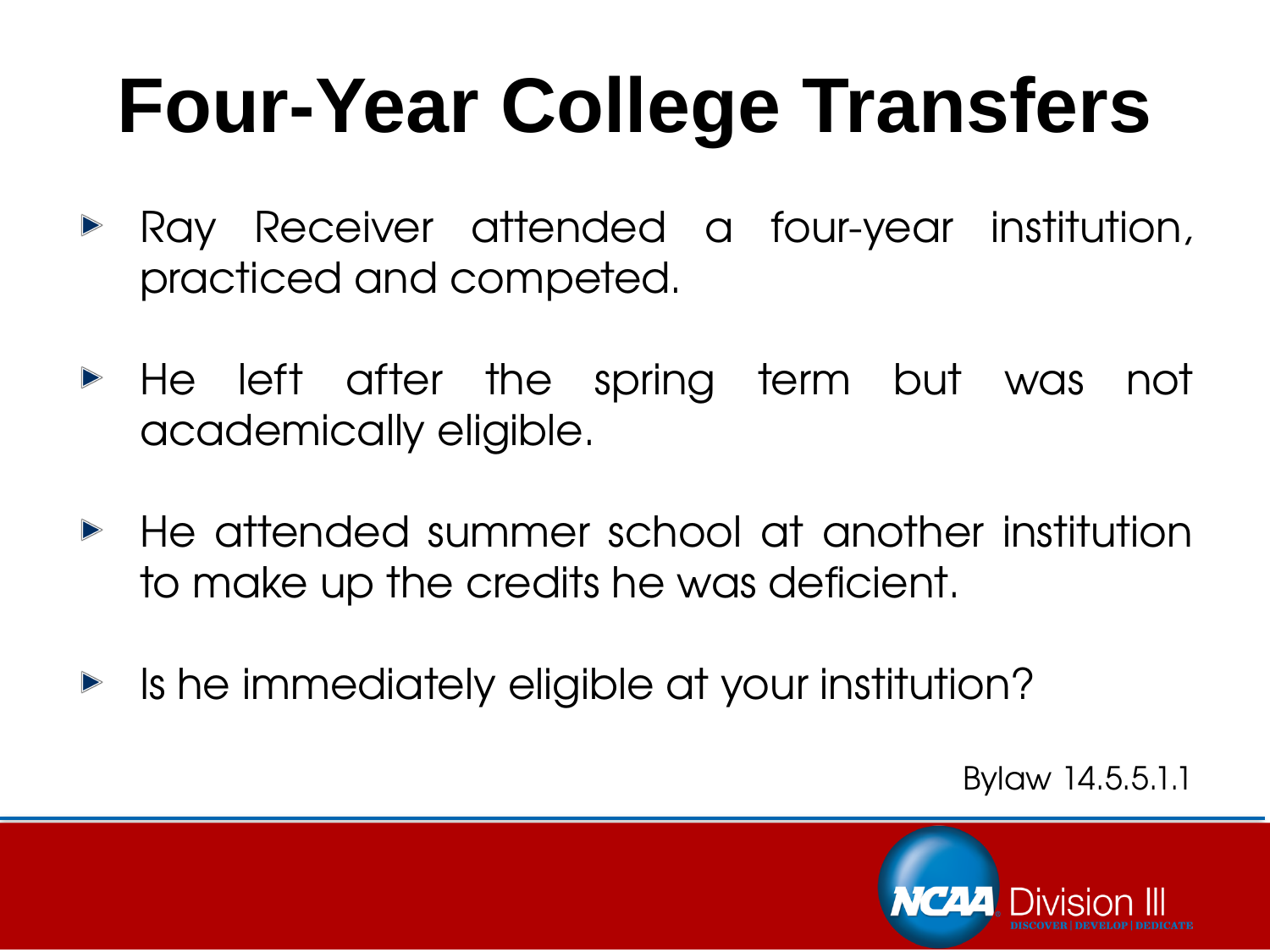

# Four-Year College Transfers
Ray Receiver attended a four-year institution, practiced and competed.

He left after the spring term but was not academically eligible.

He attended summer school at another institution to make up the credits he was deficient.

Is he immediately eligible at your institution?

Bylaw 14.5.5.1.1